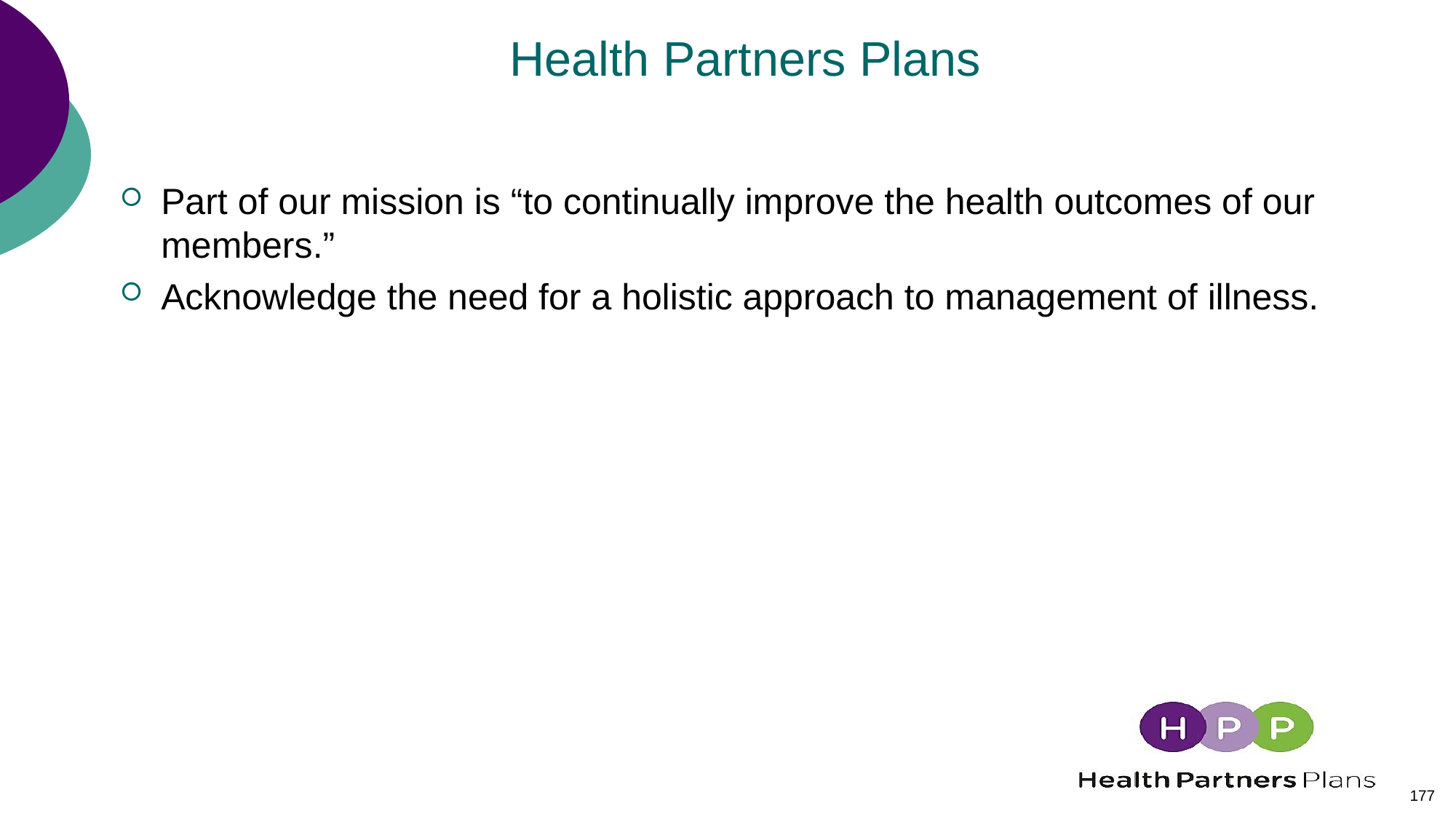

# Health Partners Plans
Part of our mission is “to continually improve the health outcomes of our members.”
Acknowledge the need for a holistic approach to management of illness.